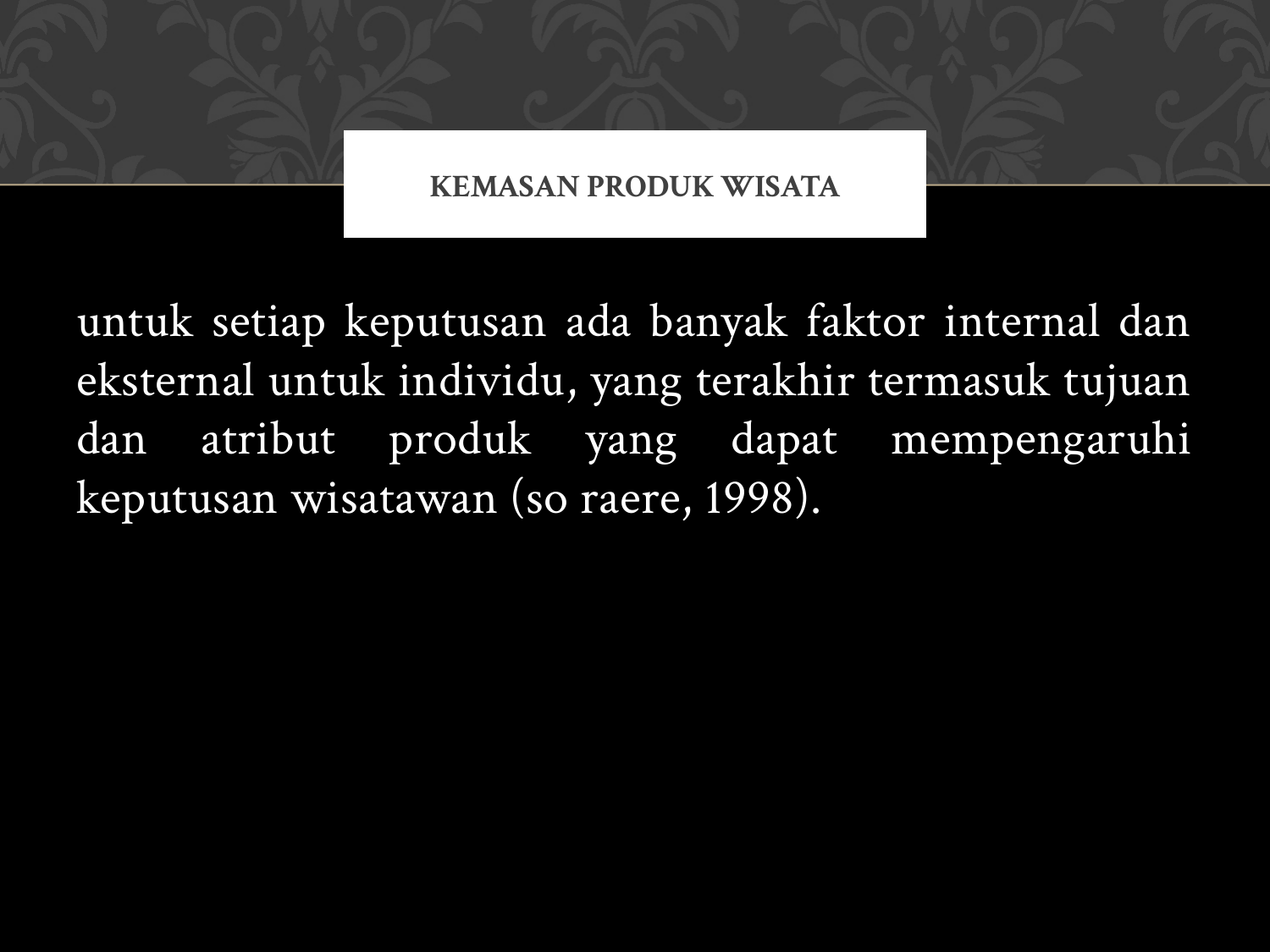

# Kemasan produk wisata
untuk setiap keputusan ada banyak faktor internal dan eksternal untuk individu, yang terakhir termasuk tujuan dan atribut produk yang dapat mempengaruhi keputusan wisatawan (so raere, 1998).